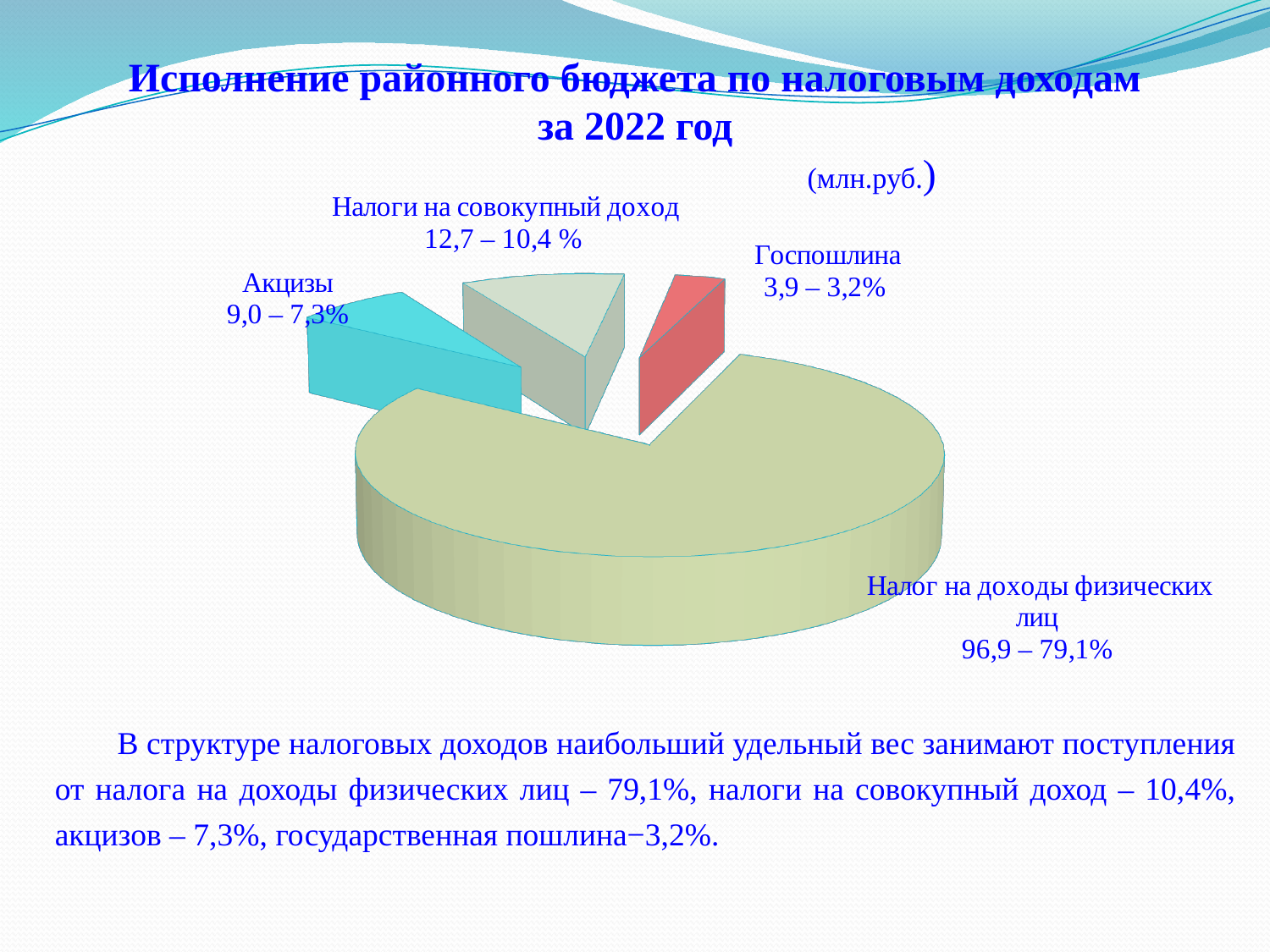

# Исполнение районного бюджета по налоговым доходам за 2022 год (млн.руб.)

[unsupported chart]

В структуре налоговых доходов наибольший удельный вес занимают поступления от налога на доходы физических лиц – 79,1%, налоги на совокупный доход – 10,4%, акцизов – 7,3%, государственная пошлина−3,2%.